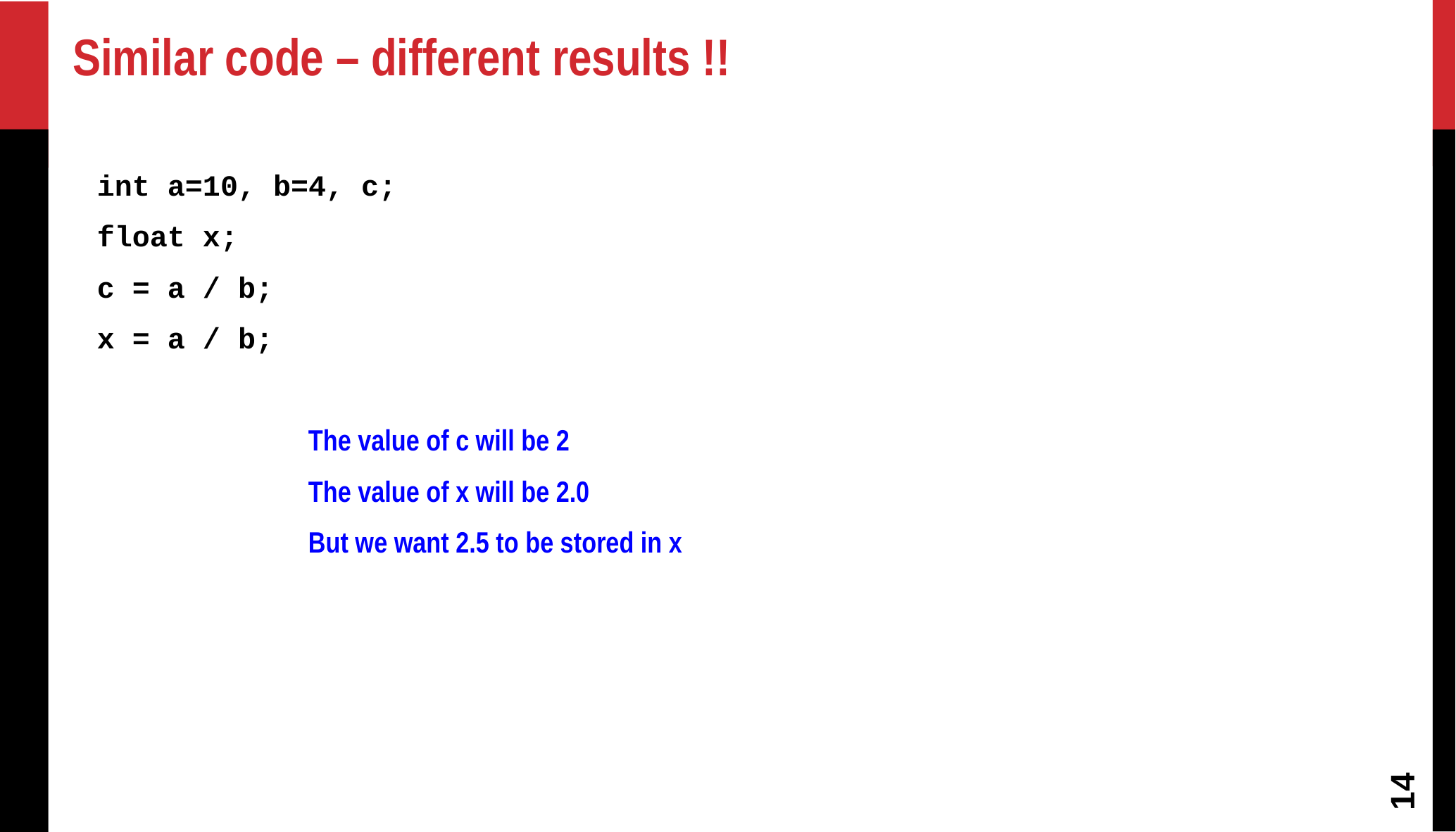

Similar code – different results !!
int a=10, b=4, c;
float x;
c = a / b;
x = a / b;

		The value of c will be 2
		The value of x will be 2.0
		But we want 2.5 to be stored in x

14